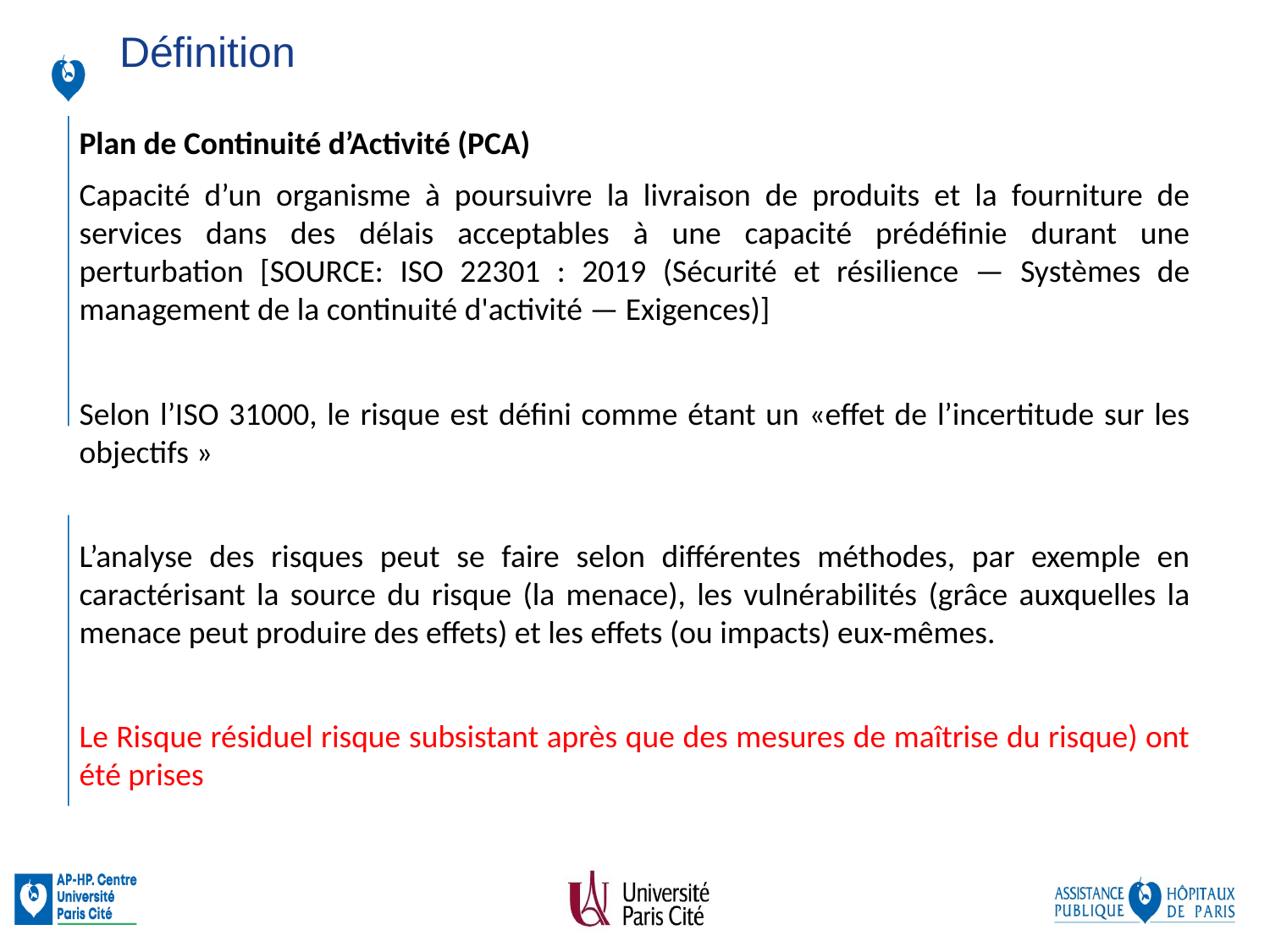

# Définition
Plan de Continuité d’Activité (PCA)
Capacité d’un organisme à poursuivre la livraison de produits et la fourniture de services dans des délais acceptables à une capacité prédéfinie durant une perturbation [SOURCE: ISO 22301 : 2019 (Sécurité et résilience — Systèmes de management de la continuité d'activité — Exigences)]

Selon l’ISO 31000, le risque est défini comme étant un «effet de l’incertitude sur les objectifs »

L’analyse des risques peut se faire selon différentes méthodes, par exemple en caractérisant la source du risque (la menace), les vulnérabilités (grâce auxquelles la menace peut produire des effets) et les effets (ou impacts) eux-mêmes.

Le Risque résiduel risque subsistant après que des mesures de maîtrise du risque) ont été prises